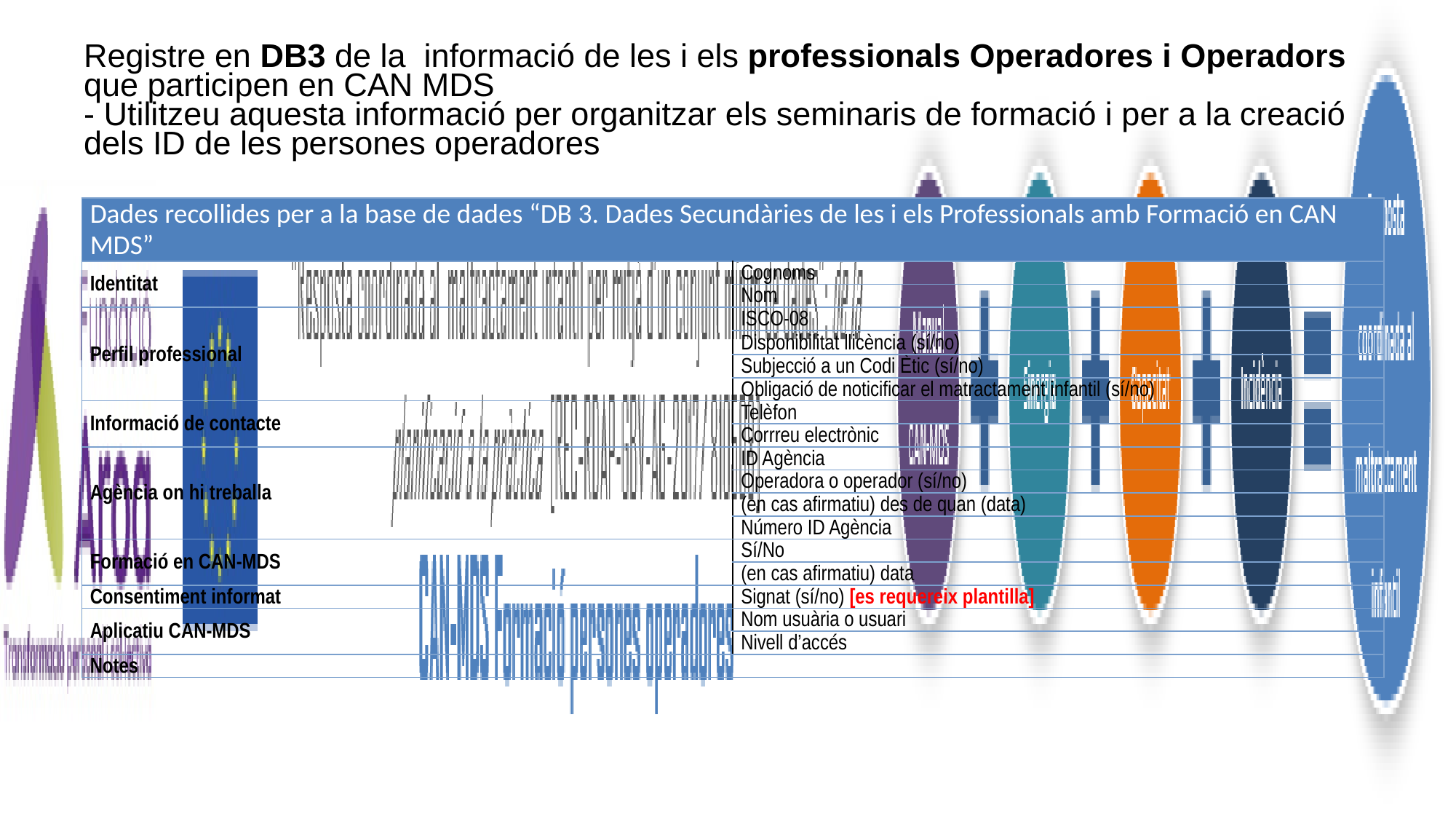

Registre en DB3 de la  informació de les i els professionals Operadores i Operadors que participen en CAN MDS
- Utilitzeu aquesta informació per organitzar els seminaris de formació i per a la creació dels ID de les persones operadores
| Dades recollides per a la base de dades “DB 3. Dades Secundàries de les i els Professionals amb Formació en CAN MDS” |  |
| --- | --- |
| Identitat | Cognoms |
|  | Nom |
| Perfil professional | ISCO-08 |
|  | Disponibilitat llicència (sí/no) |
|  | Subjecció a un Codi Ètic (sí/no) |
|  | Obligació de noticificar el matractament infantil (sí/no) |
| Informació de contacte | Telèfon |
|  | Corrreu electrònic |
| Agència on hi treballa | ID Agència |
|  | Operadora o operador (sí/no) |
|  | (en cas afirmatiu) des de quan (data) |
|  | Número ID Agència |
| Formació en CAN-MDS | Sí/No |
|  | (en cas afirmatiu) data |
| Consentiment informat | Signat (sí/no) [es requereix plantilla] |
| Aplicatiu CAN-MDS | Nom usuària o usuari |
|  | Nivell d’accés |
| Notes |  |